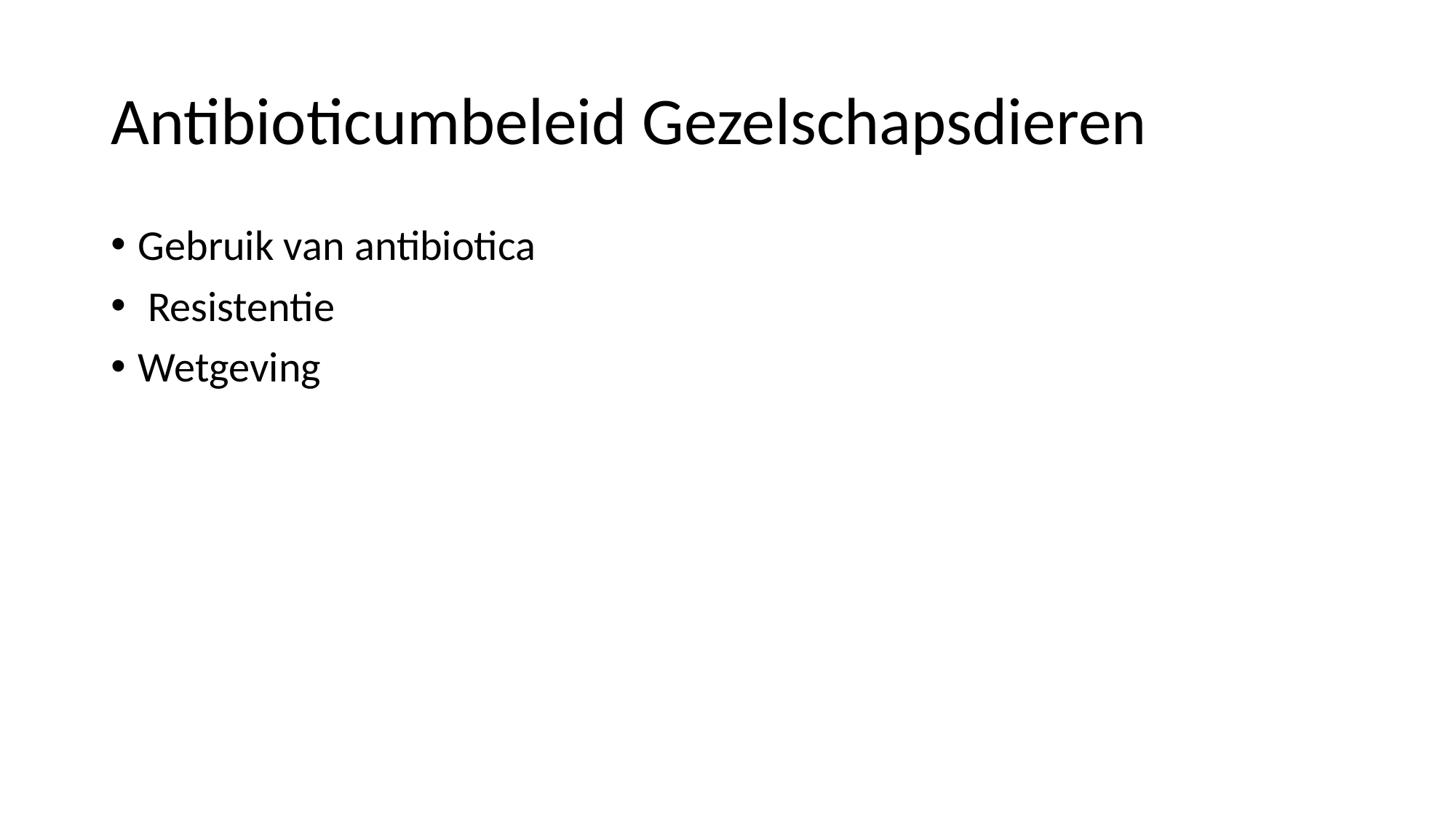

# Antibioticumbeleid Gezelschapsdieren
Gebruik van antibiotica
 Resistentie
Wetgeving